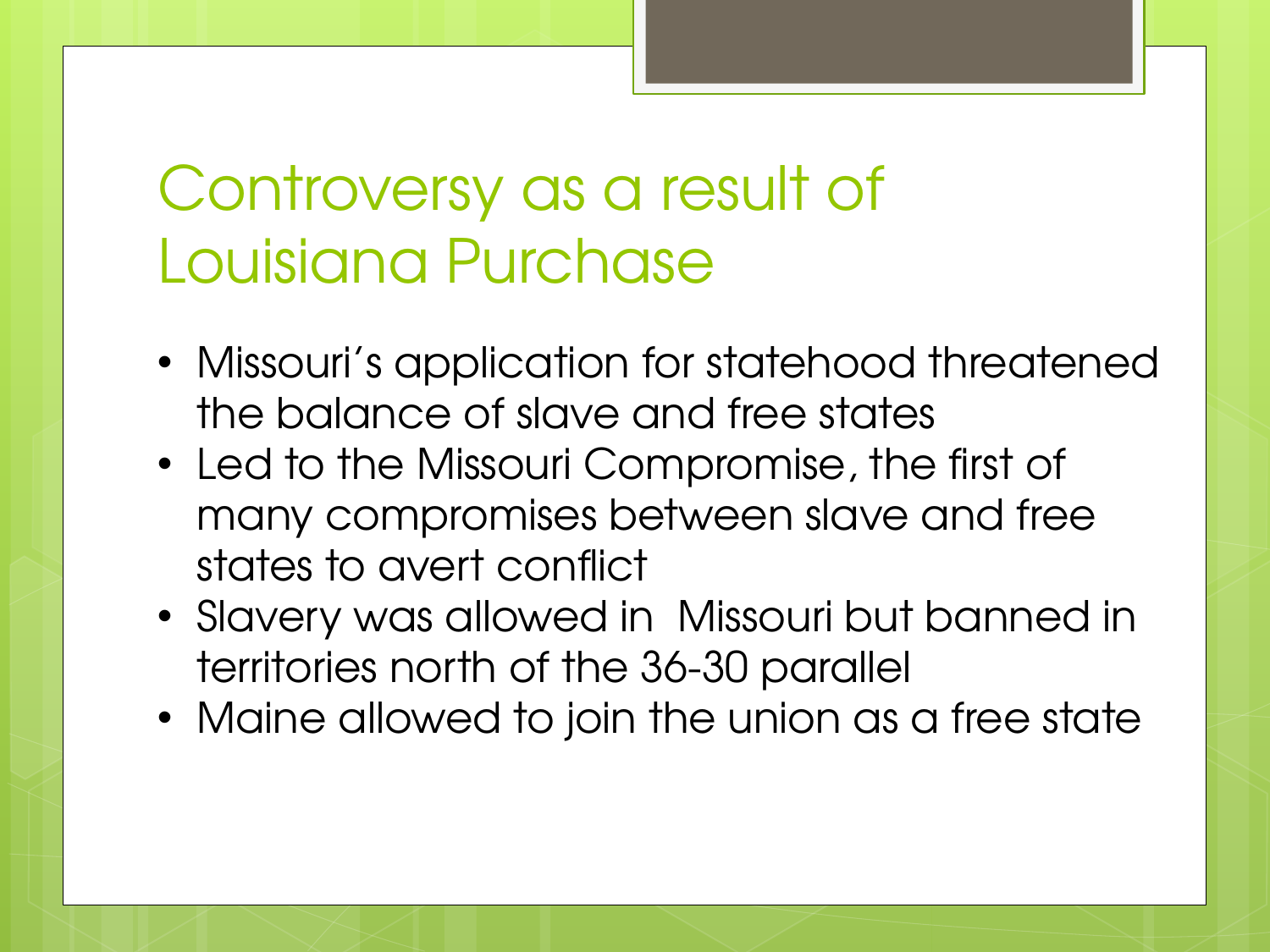

# Controversy as a result of Louisiana Purchase
Missouri’s application for statehood threatened the balance of slave and free states
Led to the Missouri Compromise, the first of many compromises between slave and free states to avert conflict
Slavery was allowed in  Missouri but banned in territories north of the 36-30 parallel
Maine allowed to join the union as a free state